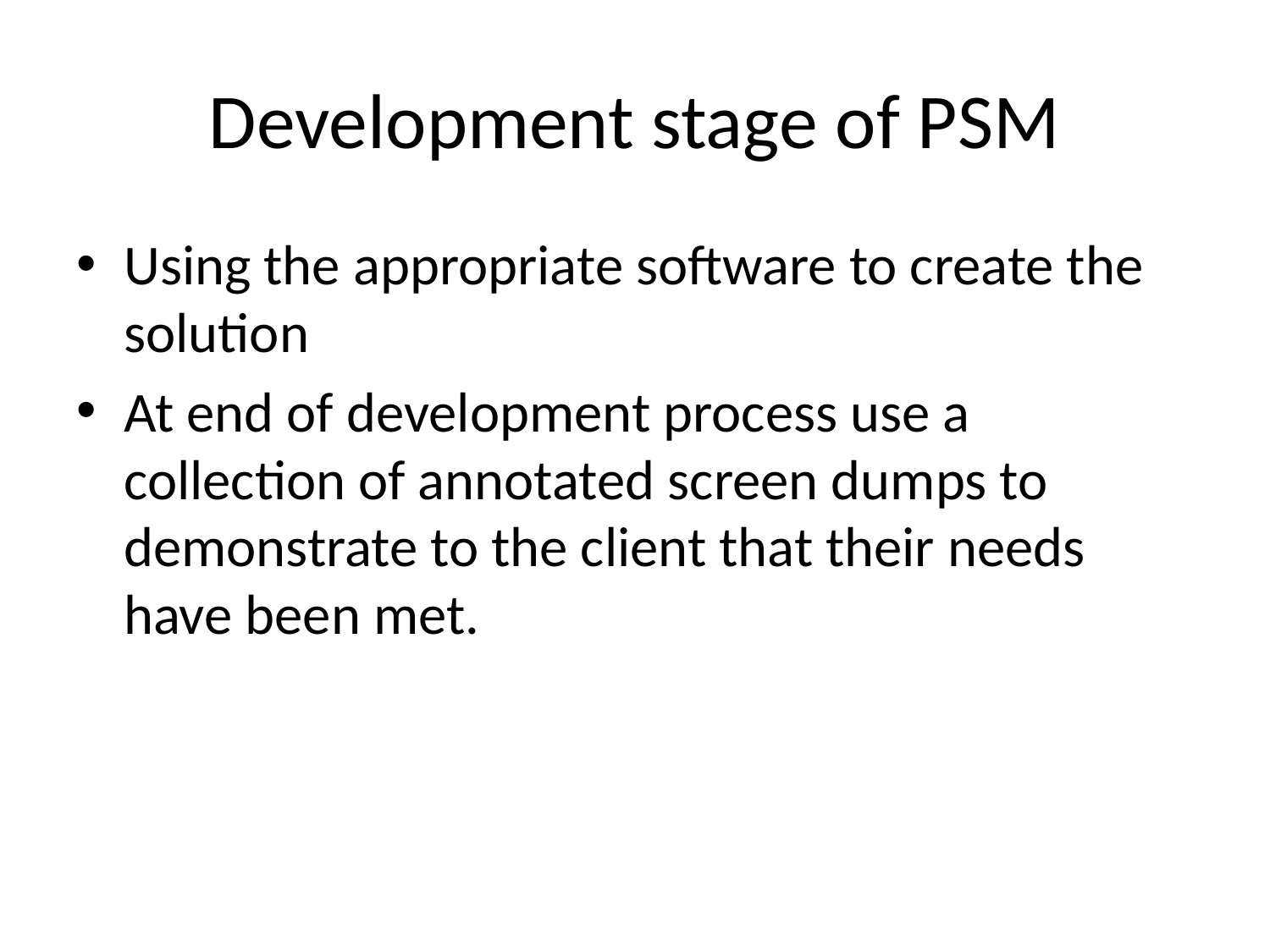

# Development stage of PSM
Using the appropriate software to create the solution
At end of development process use a collection of annotated screen dumps to demonstrate to the client that their needs have been met.